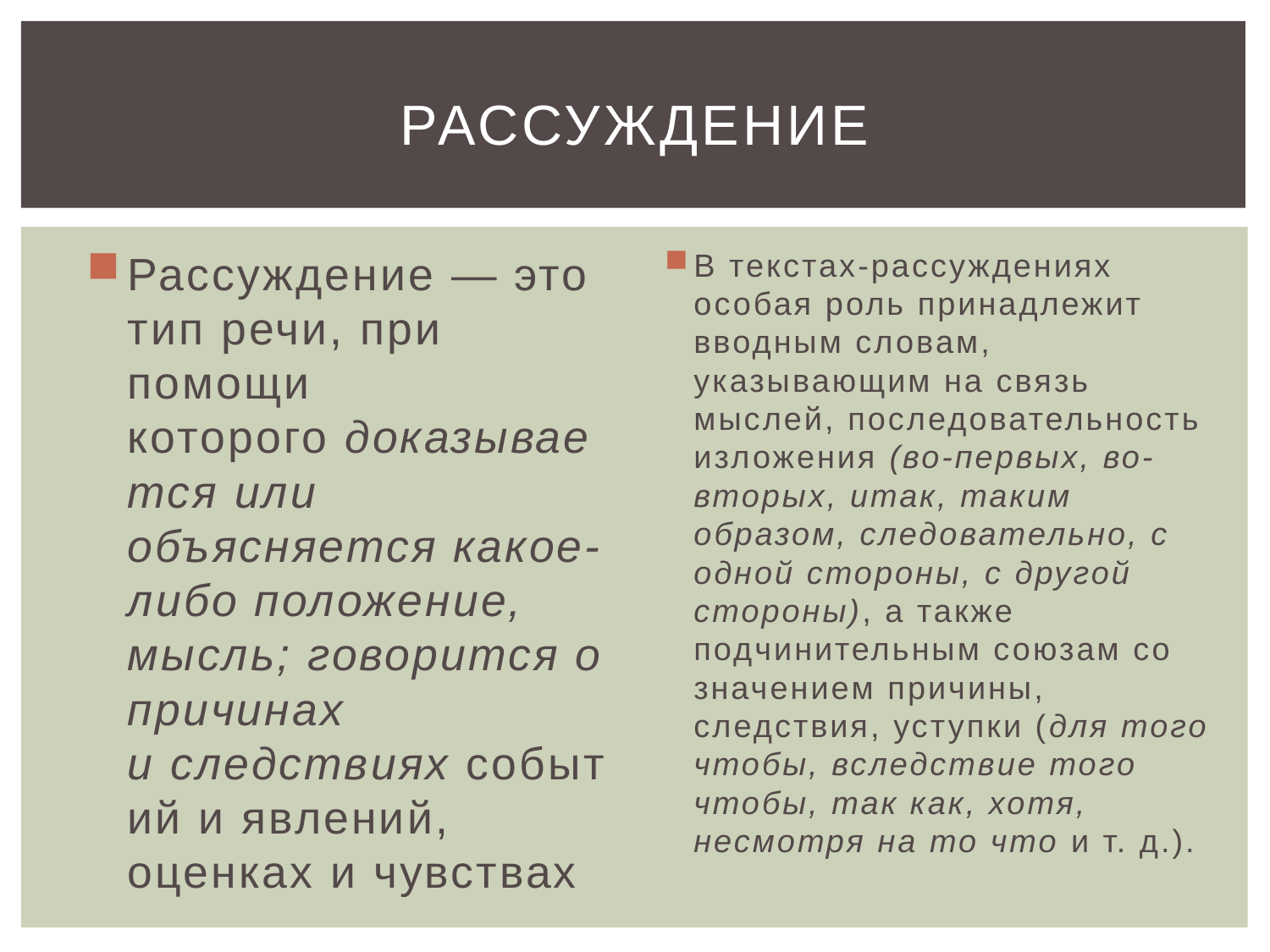

# Рассуждение
Рассуждение — это тип речи, при помощи которого доказывается или объясняется какое-либо положение, мысль; говорится о причинах и следствиях событий и явлений, оценках и чувствах
В текстах-рассуждениях особая роль принадлежит вводным словам, указывающим на связь мыслей, последовательность изложения (во-первых, во-вторых, итак, таким образом, следовательно, с одной стороны, с другой стороны), а также подчинительным союзам со значением причины, следствия, уступки (для того чтобы, вследствие того чтобы, так как, хотя, несмотря на то что и т. д.).